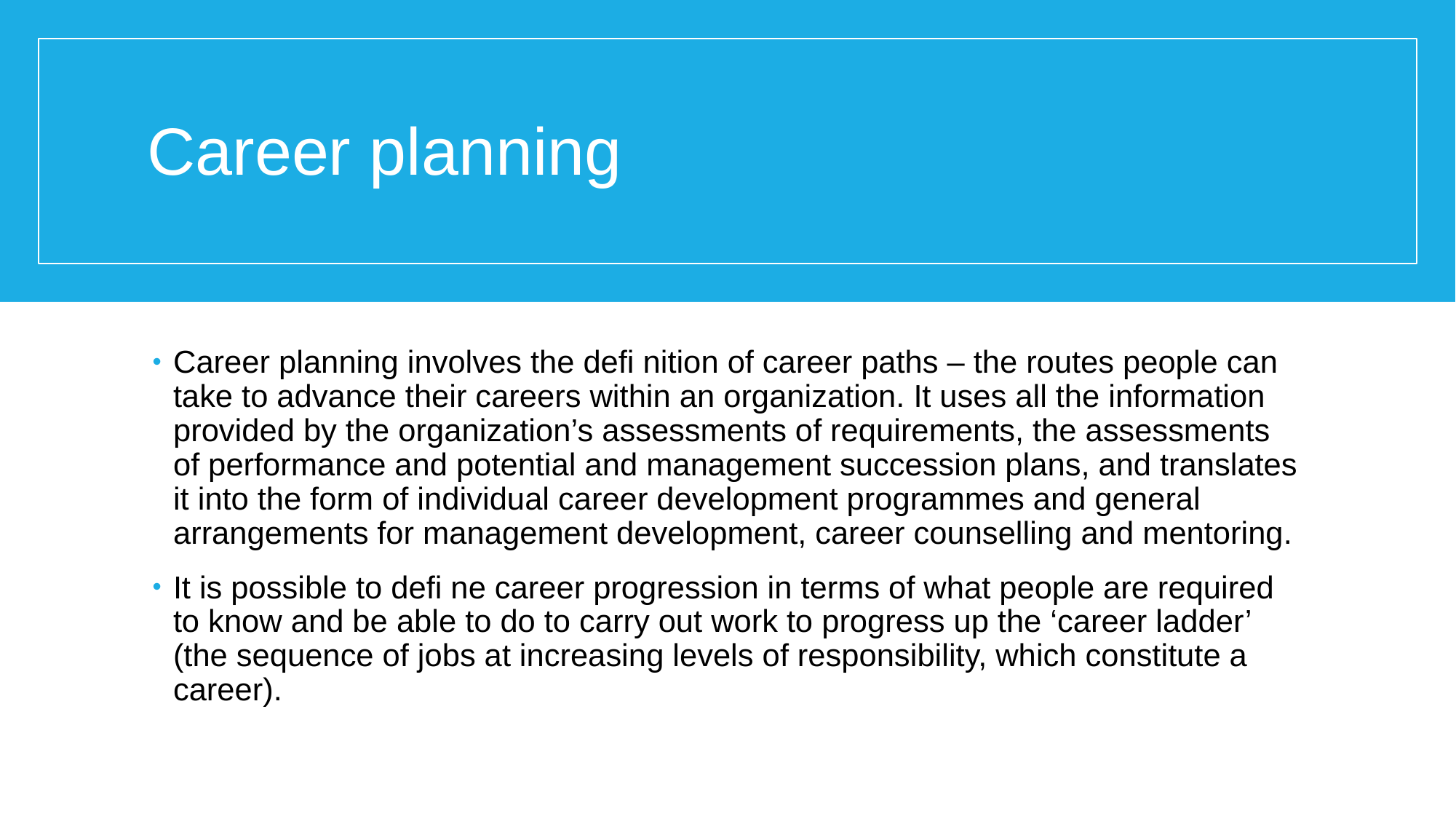

# Career planning

Career planning involves the defi nition of career paths – the routes people can take to advance their careers within an organization. It uses all the information provided by the organization’s assessments of requirements, the assessments of performance and potential and management succession plans, and translates it into the form of individual career development programmes and general arrangements for management development, career counselling and mentoring.
It is possible to defi ne career progression in terms of what people are required to know and be able to do to carry out work to progress up the ‘career ladder’ (the sequence of jobs at increasing levels of responsibility, which constitute a career).